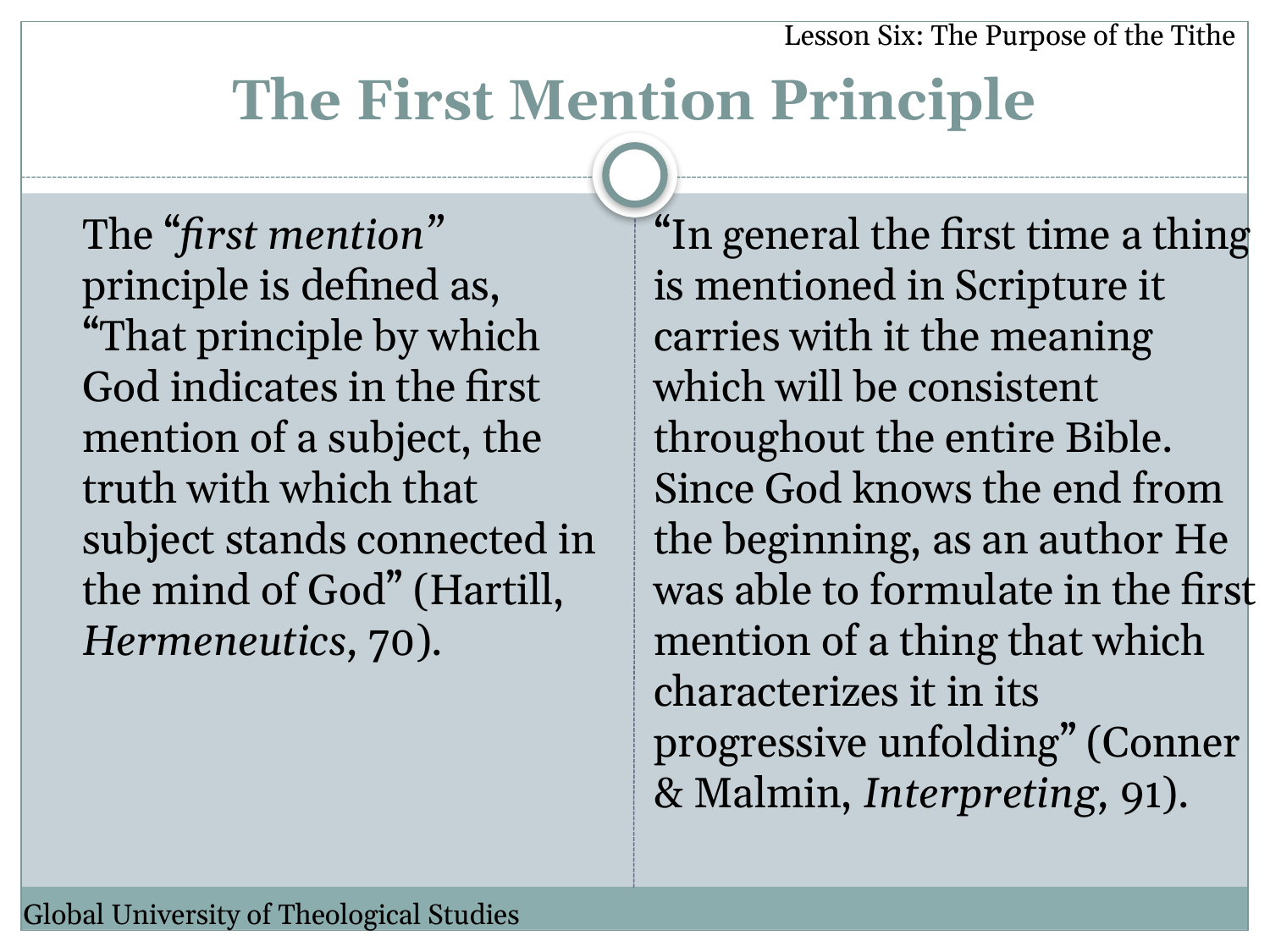

Lesson Six: The Purpose of the Tithe
# The First Mention Principle
	The “first mention” principle is defined as, “That principle by which God indicates in the first mention of a subject, the truth with which that subject stands connected in the mind of God” (Hartill, Hermeneutics, 70).
	“In general the first time a thing is mentioned in Scripture it carries with it the meaning which will be consistent throughout the entire Bible. Since God knows the end from the beginning, as an author He was able to formulate in the first mention of a thing that which characterizes it in its progressive unfolding” (Conner & Malmin, Interpreting, 91).
Global University of Theological Studies